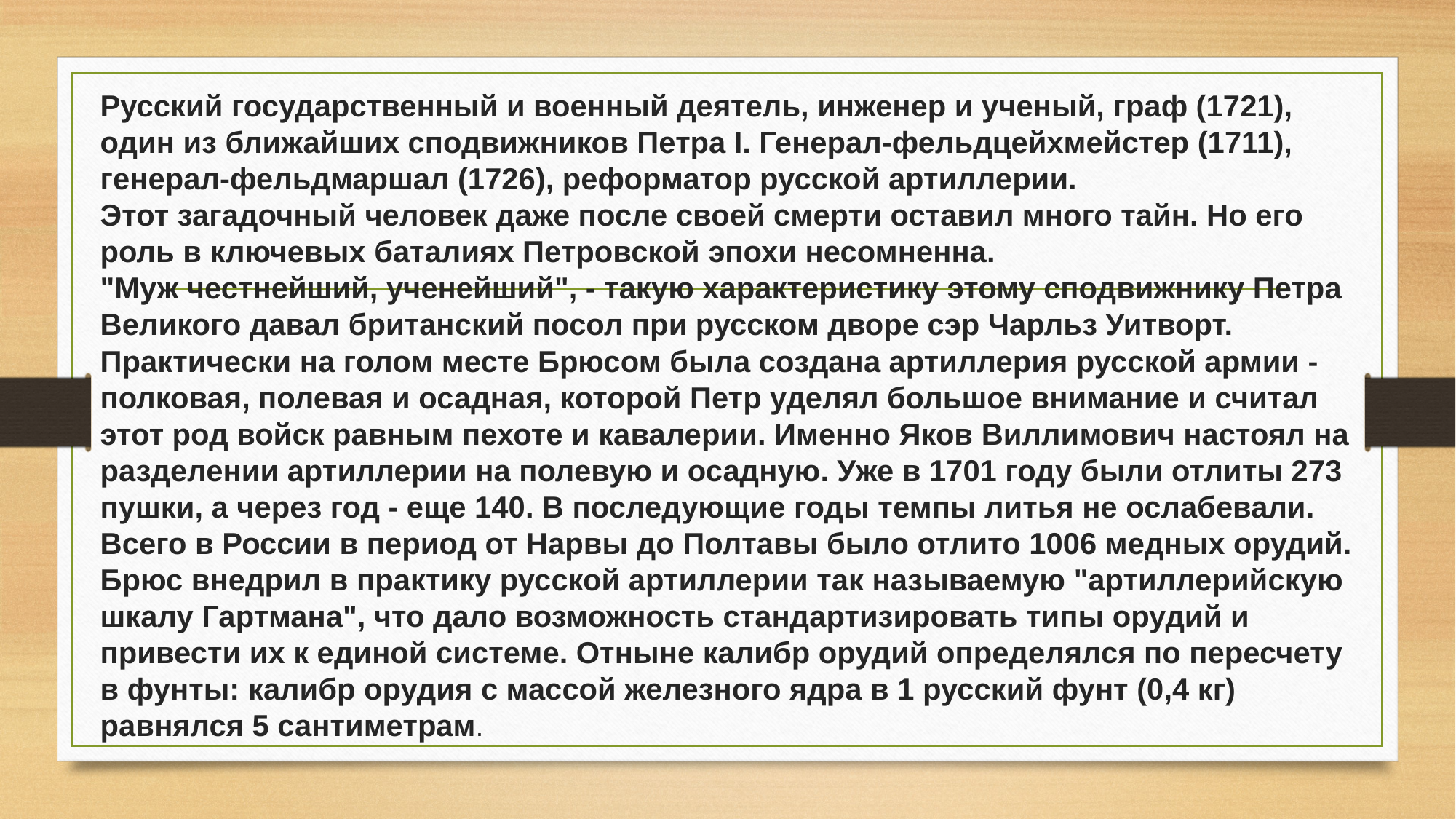

# Русский государственный и военный деятель, инженер и ученый, граф (1721), один из ближайших сподвижников Петра I. Генерал-фельдцейхмейстер (1711), генерал-фельдмаршал (1726), реформатор русской артиллерии. Этот загадочный человек даже после своей смерти оставил много тайн. Но его роль в ключевых баталиях Петровской эпохи несомненна. "Муж честнейший, ученейший", - такую характеристику этому сподвижнику Петра Великого давал британский посол при русском дворе сэр Чарльз Уитворт. Практически на голом месте Брюсом была создана артиллерия русской армии - полковая, полевая и осадная, которой Петр уделял большое внимание и считал этот род войск равным пехоте и кавалерии. Именно Яков Виллимович настоял на разделении артиллерии на полевую и осадную. Уже в 1701 году были отлиты 273 пушки, а через год - еще 140. В последующие годы темпы литья не ослабевали. Всего в России в период от Нарвы до Полтавы было отлито 1006 медных орудий. Брюс внедрил в практику русской артиллерии так называемую "артиллерийскую шкалу Гартмана", что дало возможность стандартизировать типы орудий и привести их к единой системе. Отныне калибр орудий определялся по пересчету в фунты: калибр орудия с массой железного ядра в 1 русский фунт (0,4 кг) равнялся 5 сантиметрам.